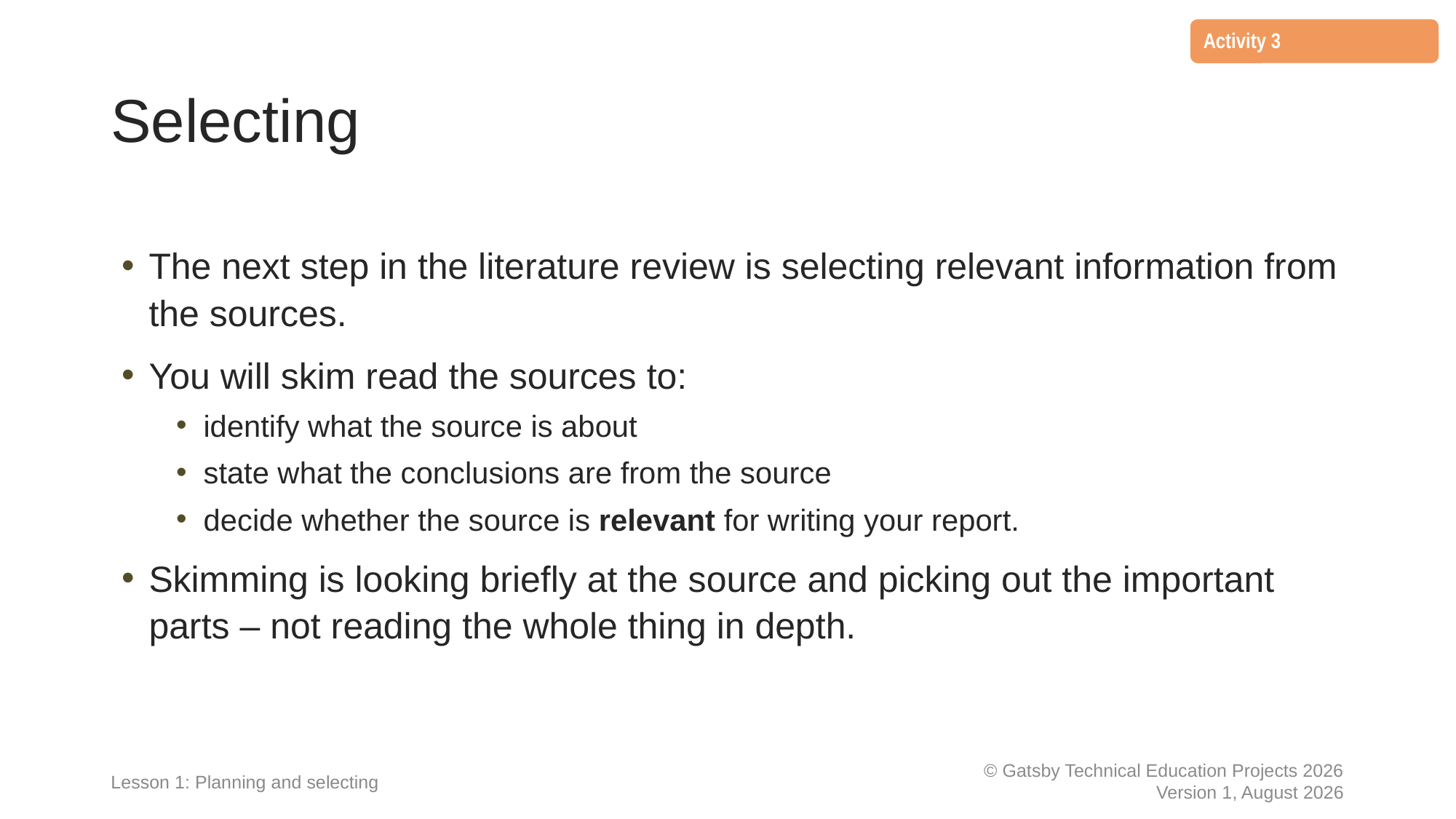

Activity 3

# Selecting
The next step in the literature review is selecting relevant information from the sources.
You will skim read the sources to:
identify what the source is about
state what the conclusions are from the source
decide whether the source is relevant for writing your report.
Skimming is looking briefly at the source and picking out the important parts – not reading the whole thing in depth.
Lesson 1: Planning and selecting